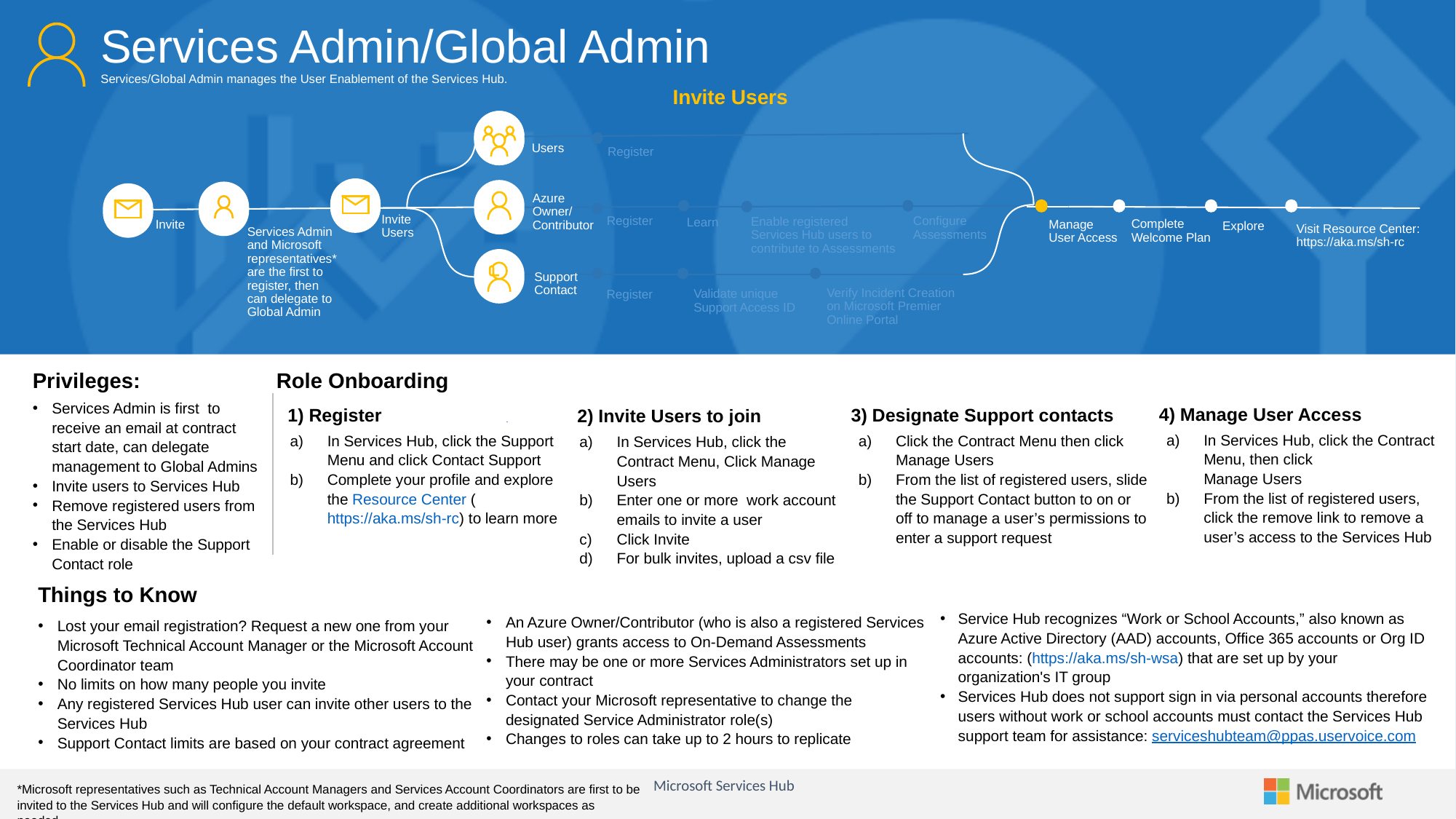

Services Admin/Global Admin
Services/Global Admin manages the User Enablement of the Services Hub.

Invite Users

Users
Register

Azure Owner/ Contributor

Register

Invite

Explore
Invite Users

Configure  Assessments

Complete Welcome Plan
Manage User Access
Learn
Enable registered Services Hub users to contribute to Assessments
Visit Resource Center: https://aka.ms/sh-rc
Services Admin and Microsoft representatives* are the first to register, then can delegate to Global Admin

Support Contact

Register

Validate unique
Support Access ID
Verify Incident Creation
on Microsoft Premier
Online Portal
Role Onboarding
Privileges:
Services Admin is first  to receive an email at contract start date, can delegate management to Global Admins
Invite users to Services Hub
Remove registered users from
the Services Hub
Enable or disable the Support
Contact role
4) Manage User Access
In Services Hub, click the Contract Menu, then click
Manage Users
From the list of registered users, click the remove link to remove a user’s access to the Services Hub
3) Designate Support contacts
Click the Contract Menu then click Manage Users
From the list of registered users, slide the Support Contact button to on or off to manage a user’s permissions to enter a support request

 2) Invite Users to join
In Services Hub, click the Contract Menu, Click Manage Users
Enter one or more  work account emails to invite a user
Click Invite
For bulk invites, upload a csv file
 1) Register
In Services Hub, click the Support Menu and click Contact Support
Complete your profile and explore the Resource Center (https://aka.ms/sh-rc) to learn more
Things to Know
Lost your email registration? Request a new one from your Microsoft Technical Account Manager or the Microsoft Account Coordinator team
No limits on how many people you invite
Any registered Services Hub user can invite other users to the Services Hub
Support Contact limits are based on your contract agreement
Service Hub recognizes “Work or School Accounts,” also known as Azure Active Directory (AAD) accounts, Office 365 accounts or Org ID accounts: (https://aka.ms/sh-wsa) that are set up by your organization's IT group
Services Hub does not support sign in via personal accounts therefore users without work or school accounts must contact the Services Hub support team for assistance: serviceshubteam@ppas.uservoice.com
An Azure Owner/Contributor (who is also a registered Services Hub user) grants access to On-Demand Assessments
There may be one or more Services Administrators set up in
your contract
Contact your Microsoft representative to change the designated Service Administrator role(s)
Changes to roles can take up to 2 hours to replicate
*Microsoft representatives such as Technical Account Managers and Services Account Coordinators are first to be invited to the Services Hub and will configure the default workspace, and create additional workspaces as needed.